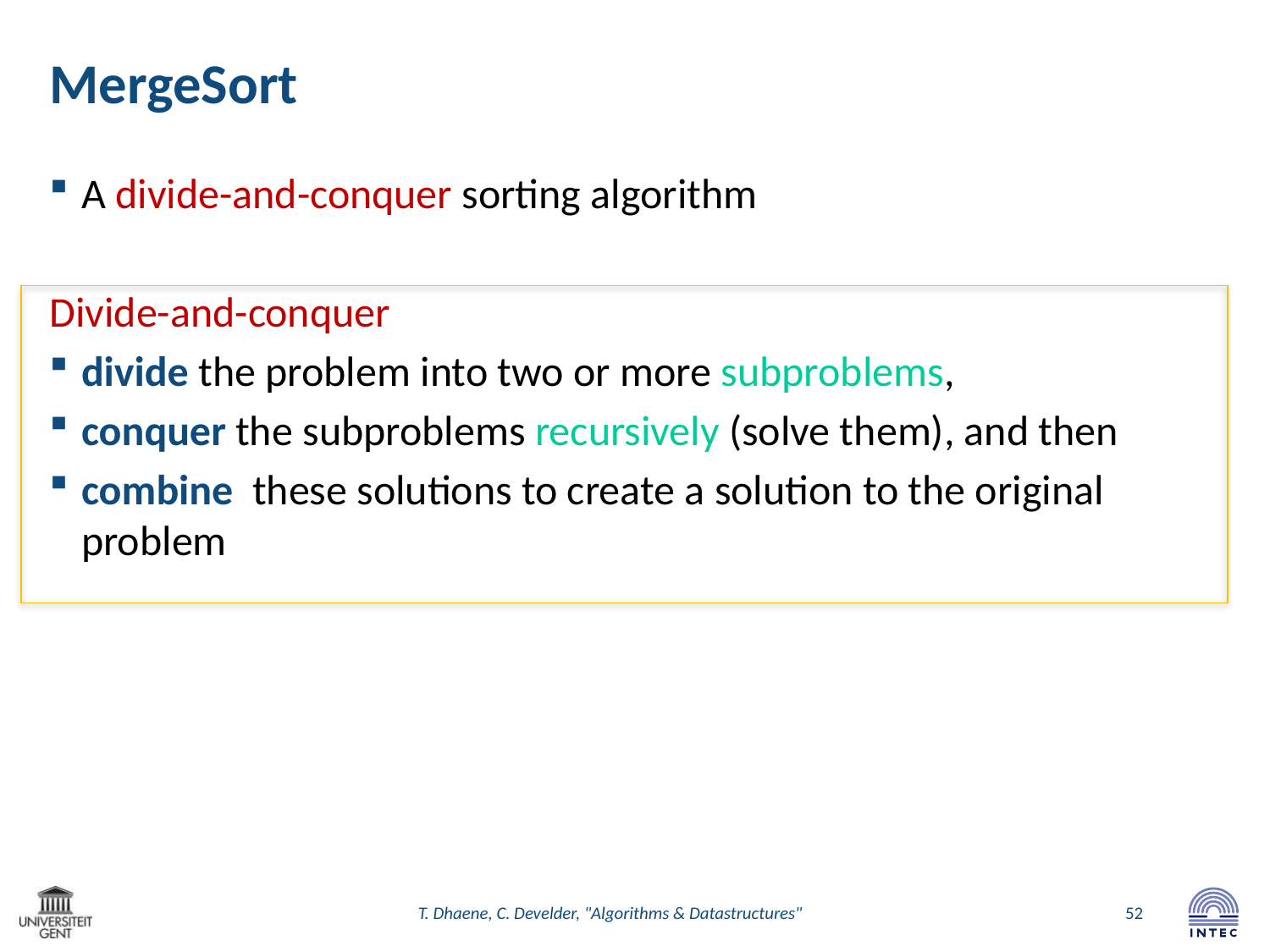

# MergeSort
A divide-and-conquer sorting algorithm

Divide-and-conquer
divide the problem into two or more subproblems,
conquer the subproblems recursively (solve them), and then
combine  these solutions to create a solution to the original problem

T. Dhaene, C. Develder, "Algorithms & Datastructures"
52